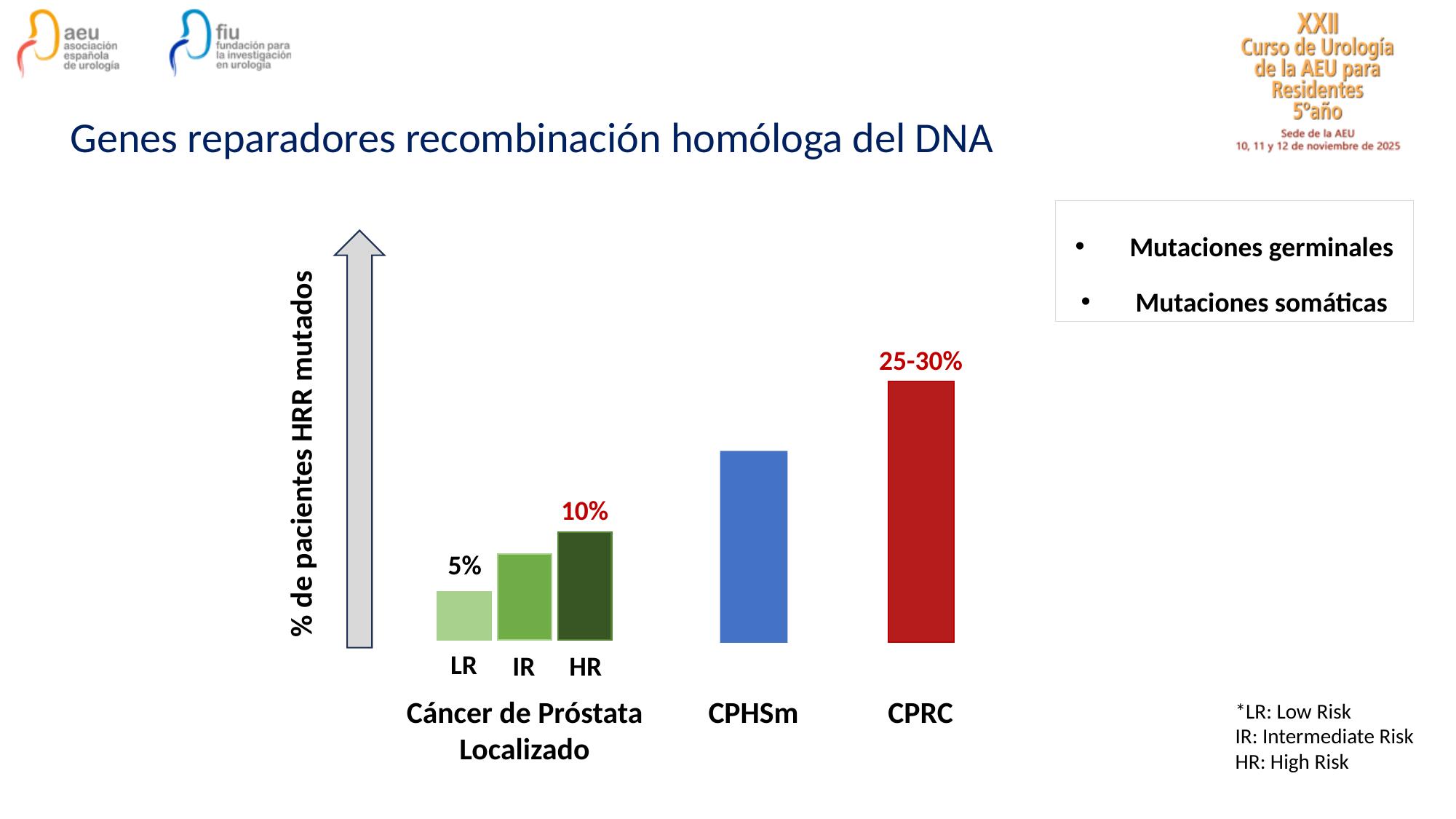

Genes reparadores recombinación homóloga del DNA
Mutaciones germinales
Mutaciones somáticas

25-30%

% de pacientes HRR mutados

10%

5%

LR
HR
IR
CPRC
CPHSm
Cáncer de Próstata Localizado
*LR: Low Risk
IR: Intermediate Risk
HR: High Risk